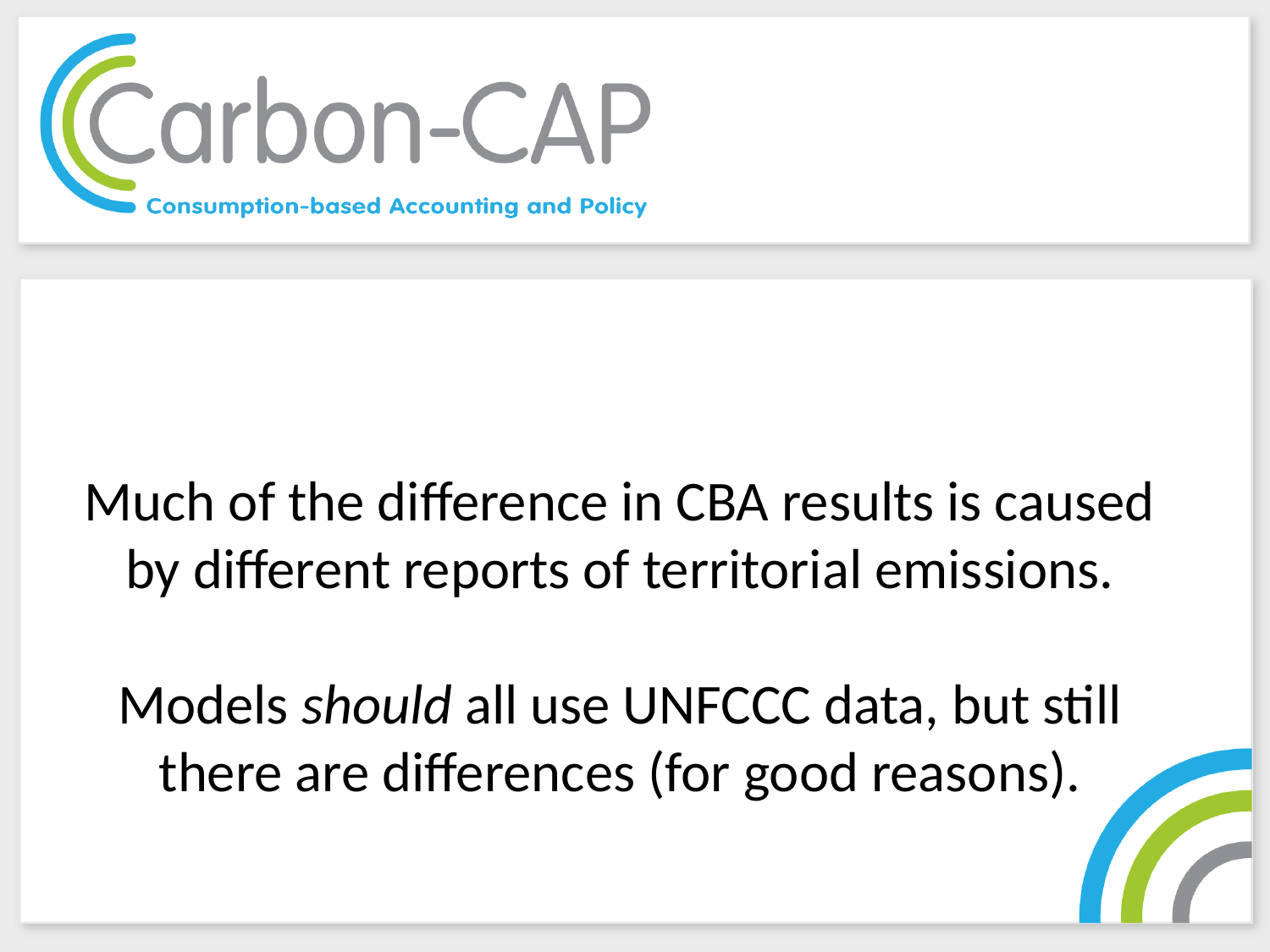

Much of the difference in CBA results is caused by different reports of territorial emissions.

Models should all use UNFCCC data, but still there are differences (for good reasons).